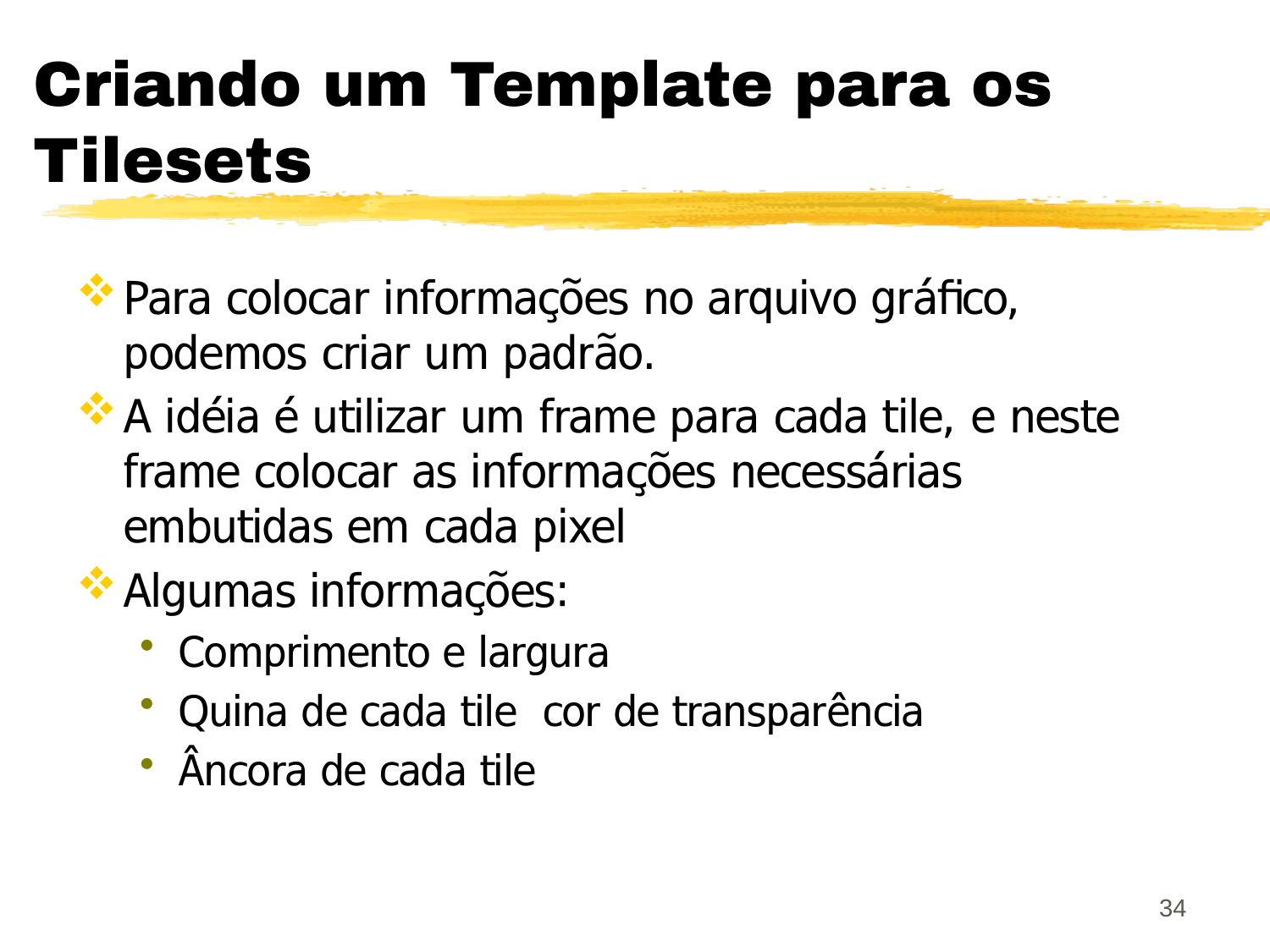

# Criando um Template para os Tilesets
Para colocar informações no arquivo gráfico, podemos criar um padrão.
A idéia é utilizar um frame para cada tile, e neste frame colocar as informações necessárias embutidas em cada pixel
Algumas informações:
Comprimento e largura
Quina de cada tile  cor de transparência
Âncora de cada tile

34